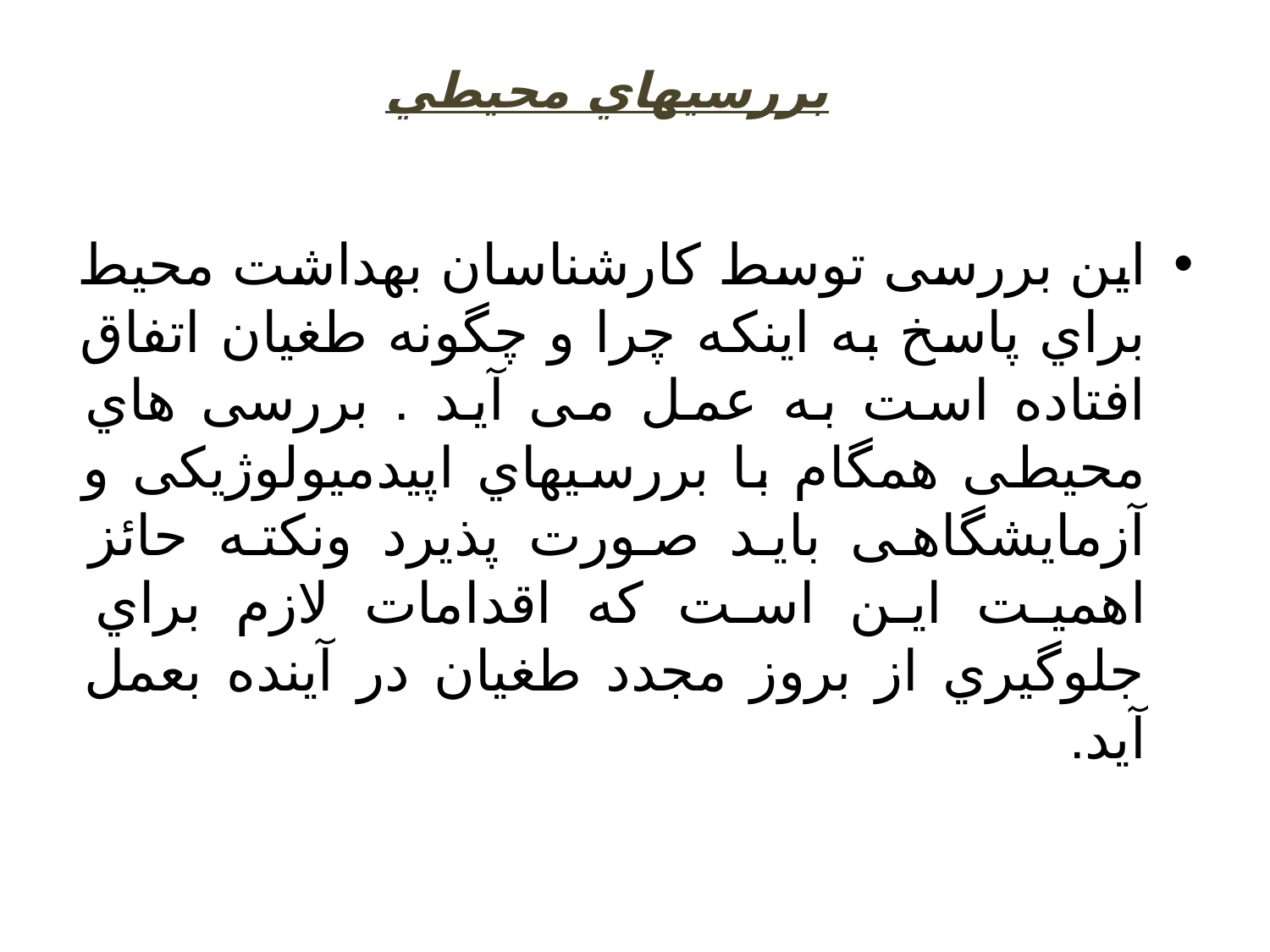

# بررسيهاي محيطي
این بررسی توسط کارشناسان بهداشت محیط براي پاسخ به اینکه چرا و چگونه طغیان اتفاق افتاده است به عمل می آید . بررسی هاي محیطی همگام با بررسیهاي اپیدمیولوژیکی و آزمایشگاهی باید صورت پذیرد ونکته حائز اهمیت این است که اقدامات لازم براي جلوگیري از بروز مجدد طغیان در آینده بعمل آید.